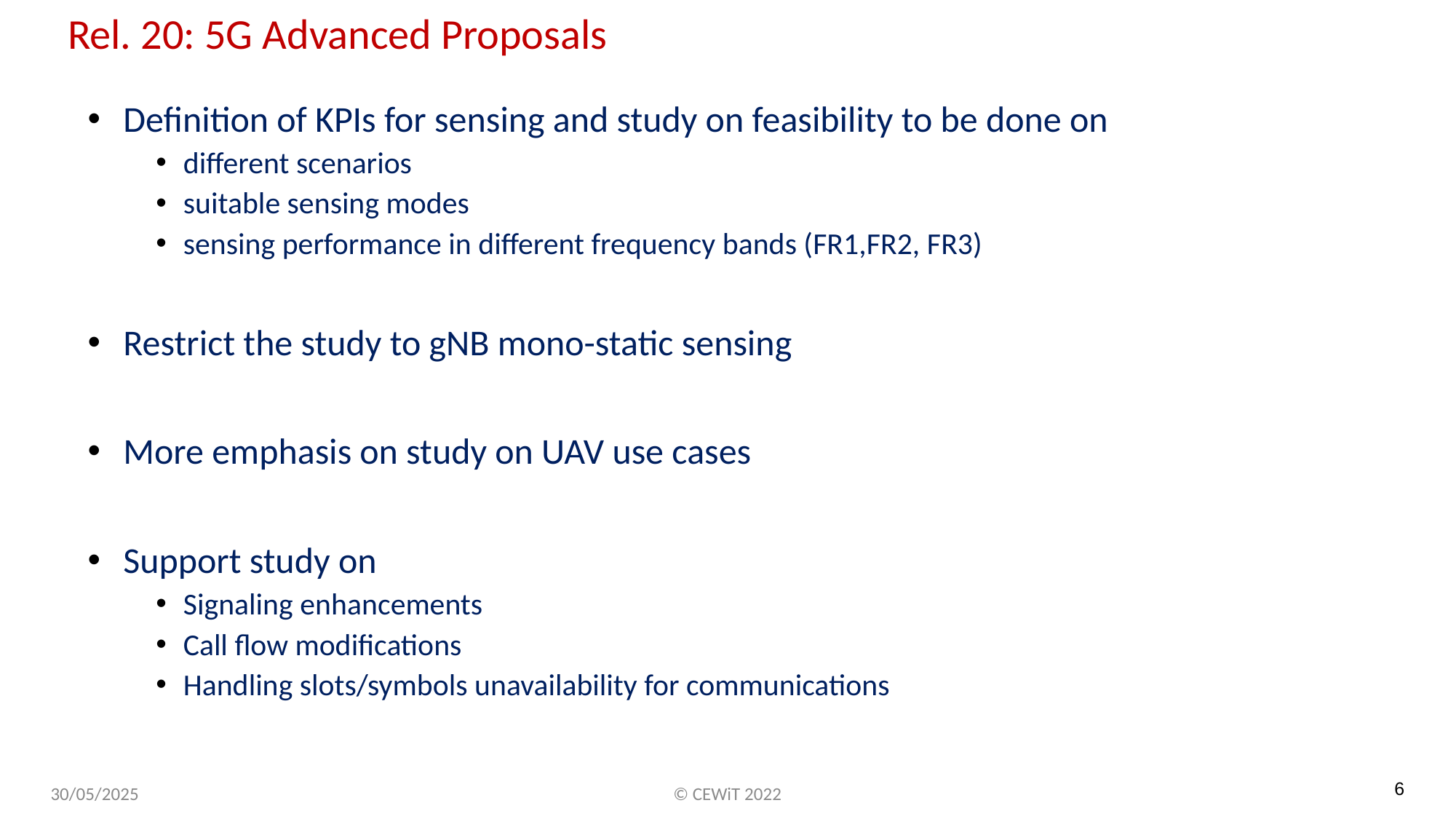

Rel. 20: 5G Advanced Proposals
 Definition of KPIs for sensing and study on feasibility to be done on
different scenarios
suitable sensing modes
sensing performance in different frequency bands (FR1,FR2, FR3)

 Restrict the study to gNB mono-static sensing

 More emphasis on study on UAV use cases

 Support study on
Signaling enhancements
Call flow modifications
Handling slots/symbols unavailability for communications

6
30/05/2025
© CEWiT 2022